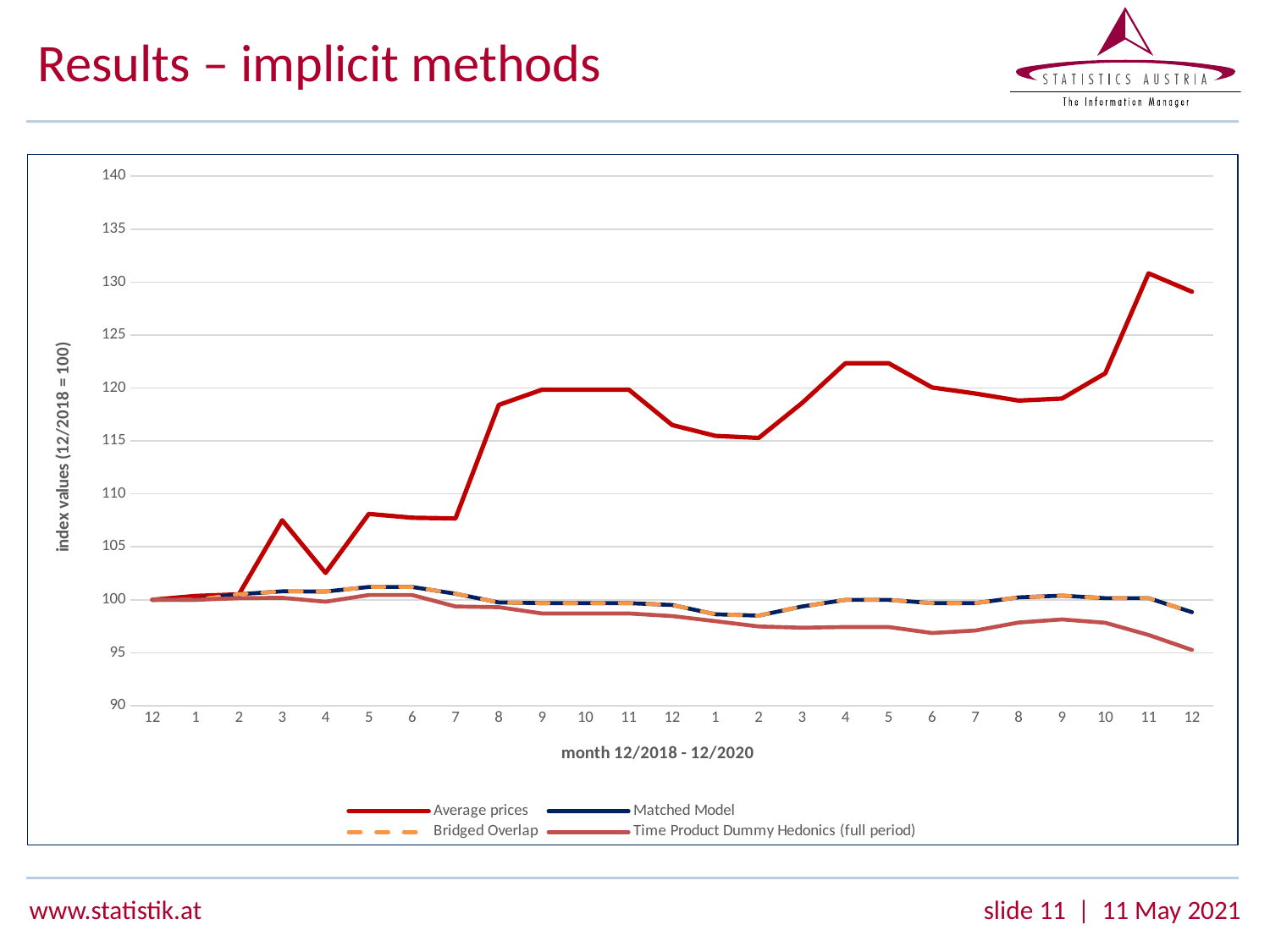

# Results – implicit methods

### Chart

| Category | Average prices | Matched Model | Bridged Overlap | Time Product Dummy Hedonics (full period) |
|---|---|---|---|---|
| 12 | 100.0 | 100.0 | 100.0 | 100.0 |
| 1 | 100.361 | 100.0 | 100.0 | 99.996 |
| 2 | 100.517 | 100.529 | 100.529 | 100.151 |
| 3 | 107.509 | 100.796 | 100.796 | 100.192 |
| 4 | 102.539 | 100.779 | 100.779 | 99.817 |
| 5 | 108.108 | 101.209 | 101.209 | 100.449 |
| 6 | 107.749 | 101.209 | 101.209 | 100.448 |
| 7 | 107.677 | 100.569 | 100.569 | 99.366 |
| 8 | 118.396 | 99.747 | 99.747 | 99.3 |
| 9 | 119.842 | 99.68 | 99.68 | 98.708 |
| 10 | 119.842 | 99.68 | 99.68 | 98.708 |
| 11 | 119.842 | 99.68 | 99.68 | 98.708 |
| 12 | 116.498 | 99.505 | 99.505 | 98.46 |
| 1 | 115.48 | 98.633 | 98.633 | 97.98 |
| 2 | 115.287 | 98.502 | 98.502 | 97.483 |
| 3 | 118.581 | 99.366 | 99.366 | 97.365 |
| 4 | 122.337 | 99.992 | 99.992 | 97.431 |
| 5 | 122.337 | 99.992 | 99.992 | 97.431 |
| 6 | 120.049 | 99.679 | 99.679 | 96.859 |
| 7 | 119.475 | 99.679 | 99.679 | 97.095 |
| 8 | 118.806 | 100.229 | 100.229 | 97.854 |
| 9 | 118.999 | 100.393 | 100.393 | 98.145 |
| 10 | 121.391 | 100.154 | 100.154 | 97.831 |
| 11 | 130.821 | 100.154 | 100.154 | 96.675 |
| 12 | 129.091 | 98.829 | 98.829 | 95.261 |